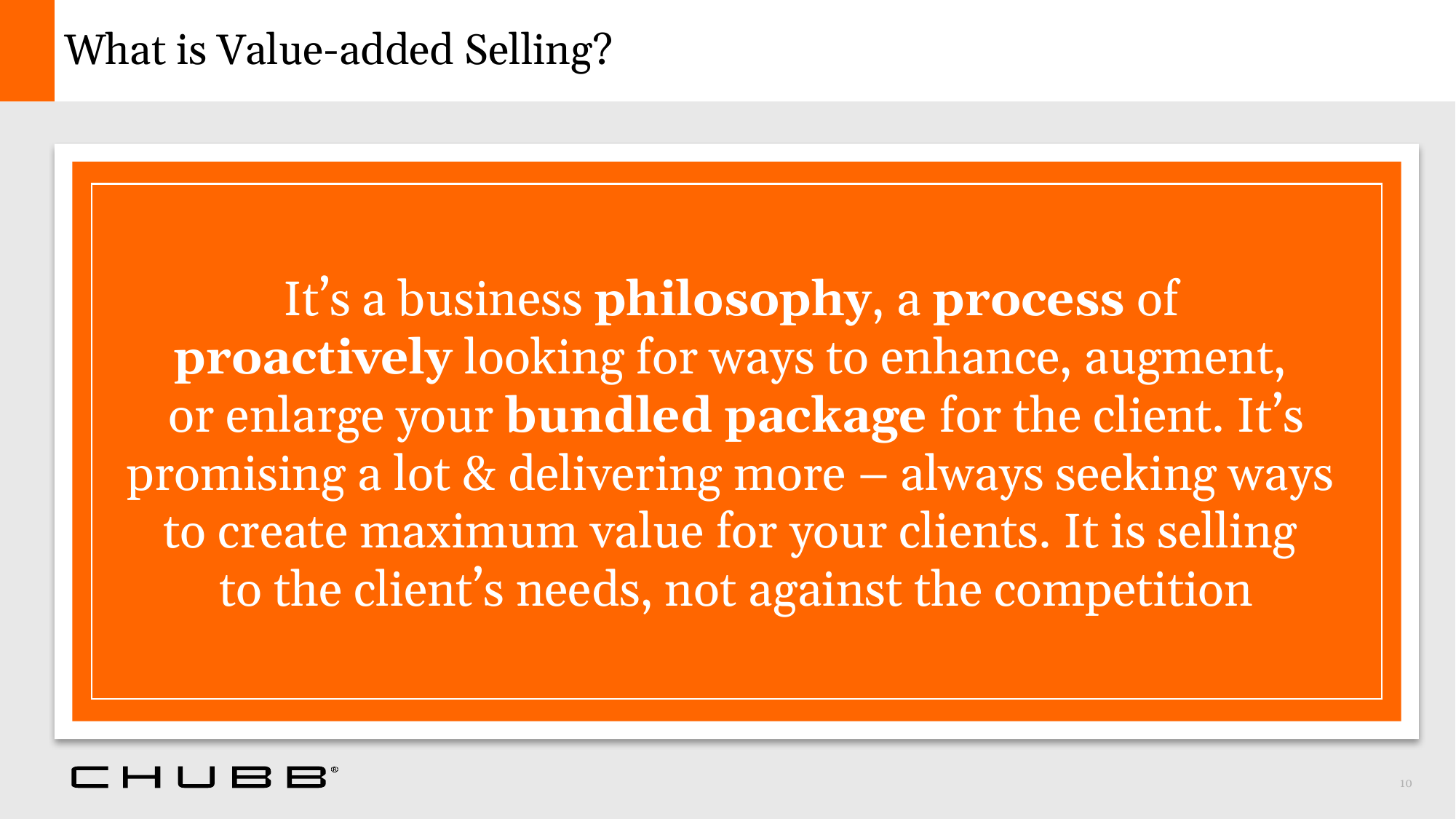

# What is Value-added Selling?

It’s a business philosophy, a process of
proactively looking for ways to enhance, augment,
or enlarge your bundled package for the client. It’s promising a lot & delivering more – always seeking ways
to create maximum value for your clients. It is selling
to the client’s needs, not against the competition

10